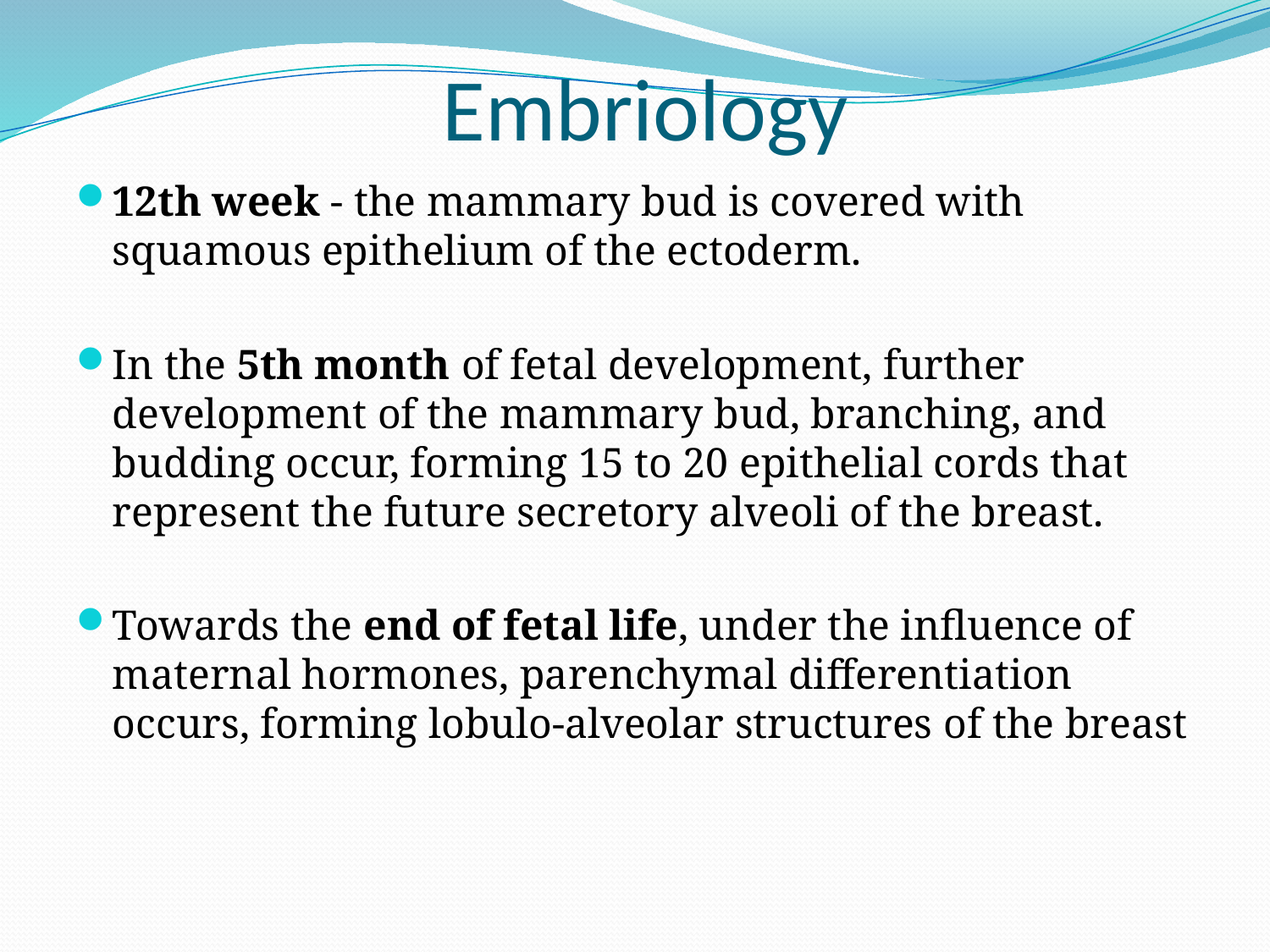

# Embriology
12th week - the mammary bud is covered with squamous epithelium of the ectoderm.

In the 5th month of fetal development, further development of the mammary bud, branching, and budding occur, forming 15 to 20 epithelial cords that represent the future secretory alveoli of the breast.

Towards the end of fetal life, under the influence of maternal hormones, parenchymal differentiation occurs, forming lobulo-alveolar structures of the breast